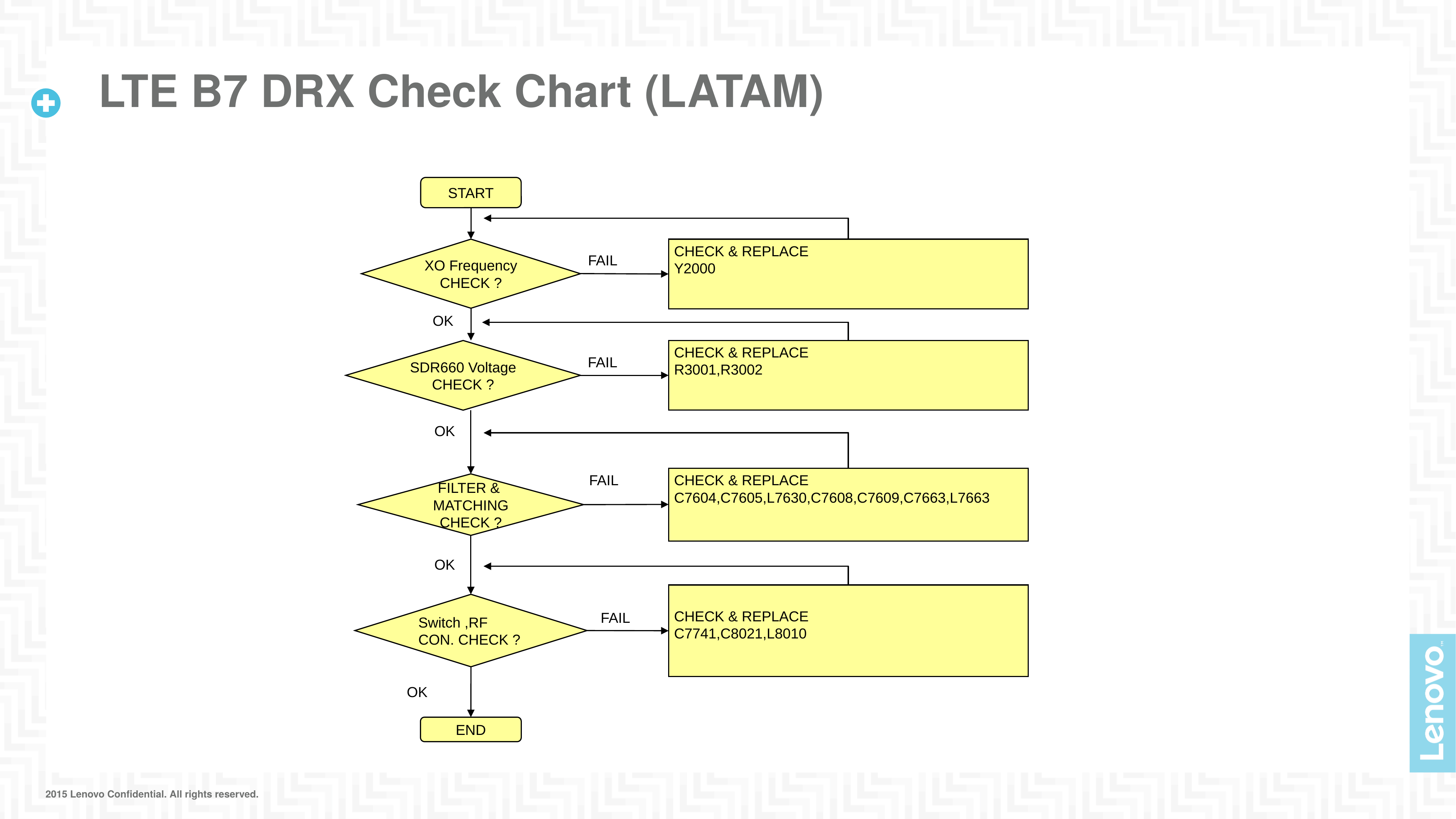

# LTE B7 DRX Check Chart (LATAM)
START

XO Frequency
CHECK ?

CHECK & REPLACE
Y2000

FAIL
OK

SDR660 Voltage CHECK ?

CHECK & REPLACE
R3001,R3002

FAIL

OK
FAIL
CHECK & REPLACE
C7604,C7605,L7630,C7608,C7609,C7663,L7663

FILTER &  MATCHING CHECK ?
OK
CHECK & REPLACE
C7741,C8021,L8010

Switch ,RF  CON. CHECK ?
FAIL
OK
OK
END